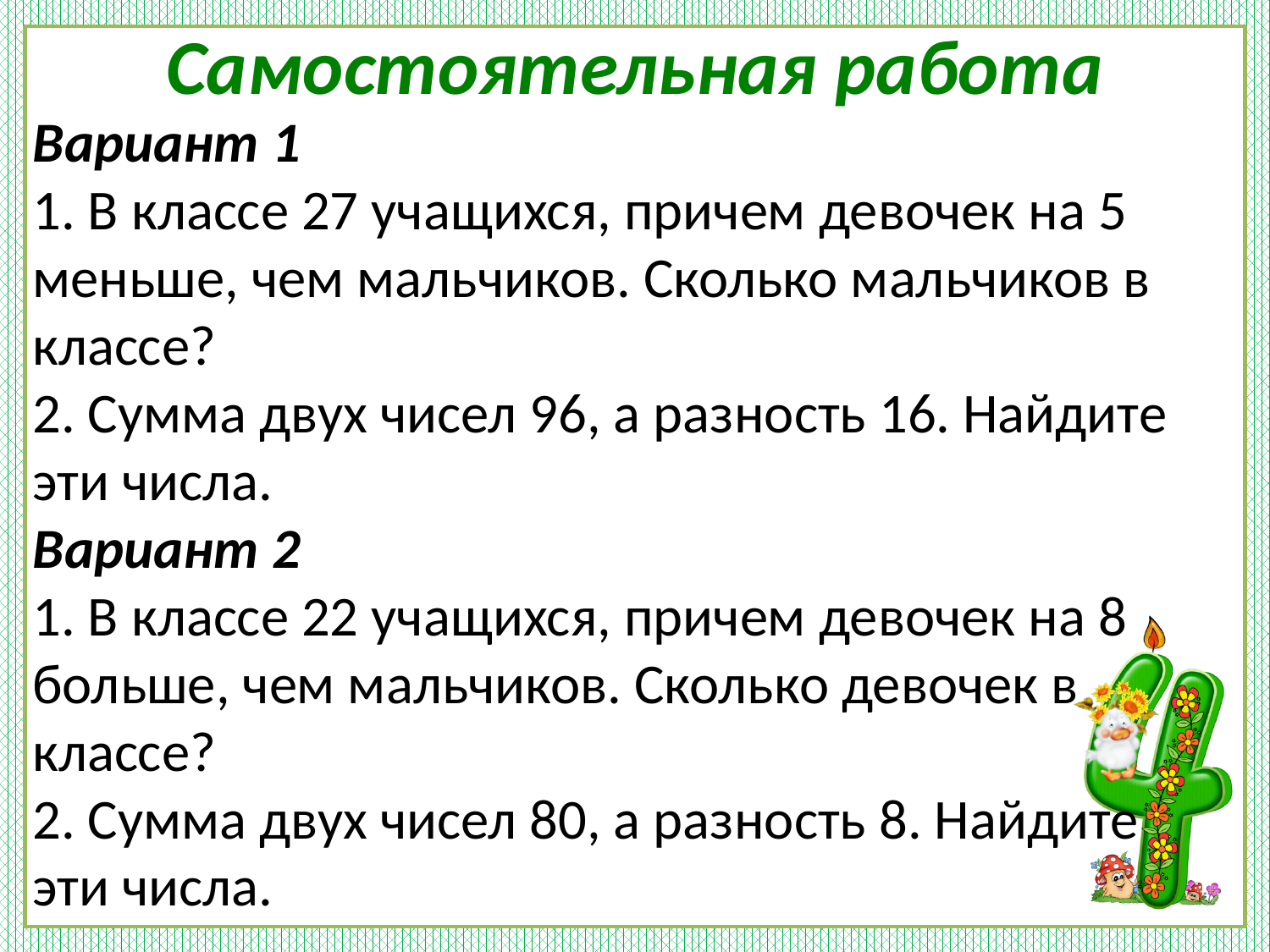

# Самостоятельная работа
Вариант 1
1. В классе 27 учащихся, причем девочек на 5 меньше, чем мальчиков. Сколько мальчиков в классе?
2. Сумма двух чисел 96, а разность 16. Найдите эти числа.
Вариант 2
1. В классе 22 учащихся, причем девочек на 8 больше, чем мальчиков. Сколько девочек в классе?
2. Сумма двух чисел 80, а разность 8. Найдите эти числа.